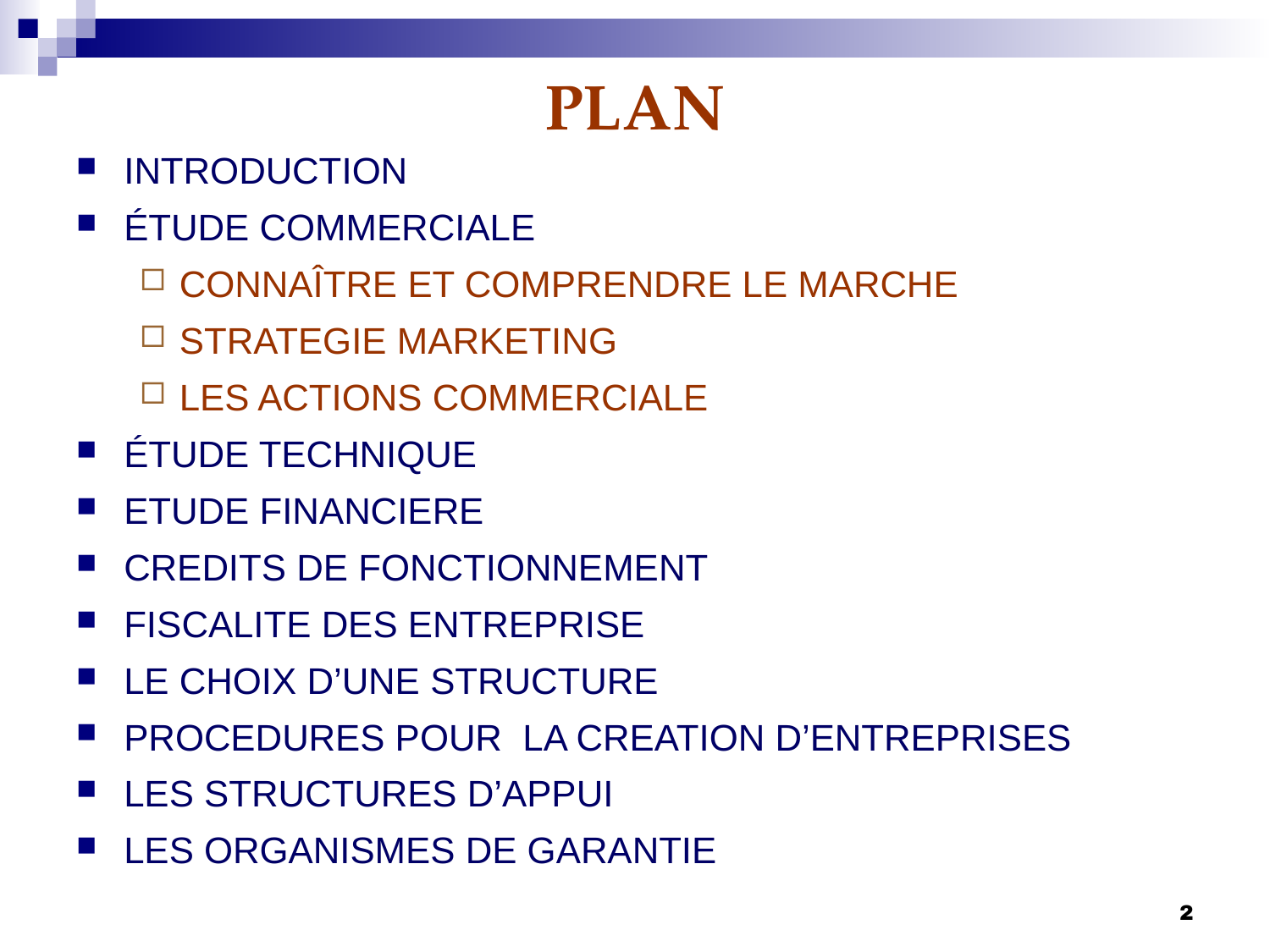

# PLAN
INTRODUCTION
ÉTUDE COMMERCIALE
CONNAÎTRE ET COMPRENDRE LE MARCHE
STRATEGIE MARKETING
LES ACTIONS COMMERCIALE
ÉTUDE TECHNIQUE
ETUDE FINANCIERE
CREDITS DE FONCTIONNEMENT
FISCALITE DES ENTREPRISE
LE CHOIX D’UNE STRUCTURE
PROCEDURES POUR  LA CREATION D’ENTREPRISES
LES STRUCTURES D’APPUI
LES ORGANISMES DE GARANTIE
2